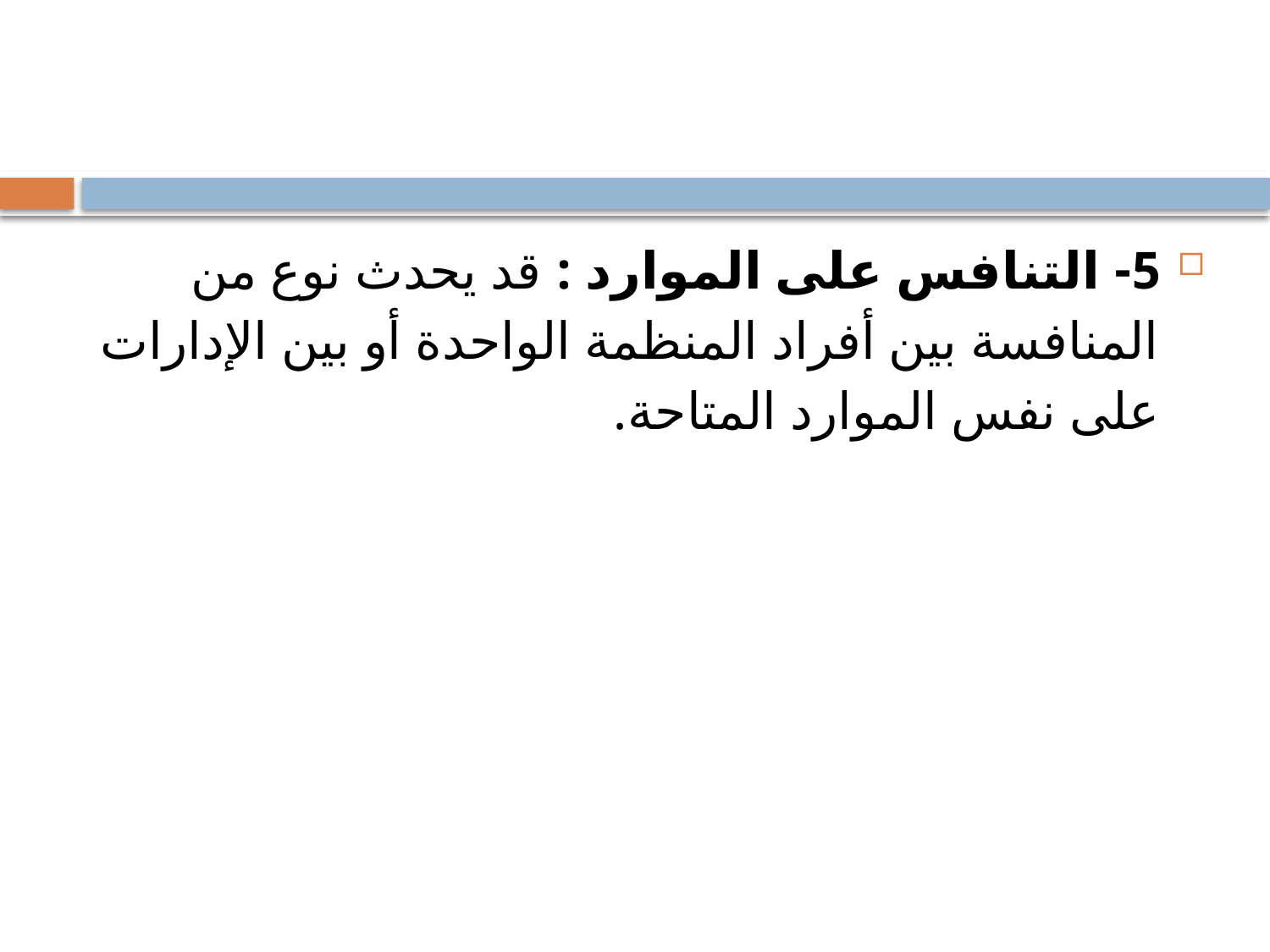

5- التنافس على الموارد : قد يحدث نوع من المنافسة بين أفراد المنظمة الواحدة أو بين الإدارات على نفس الموارد المتاحة.